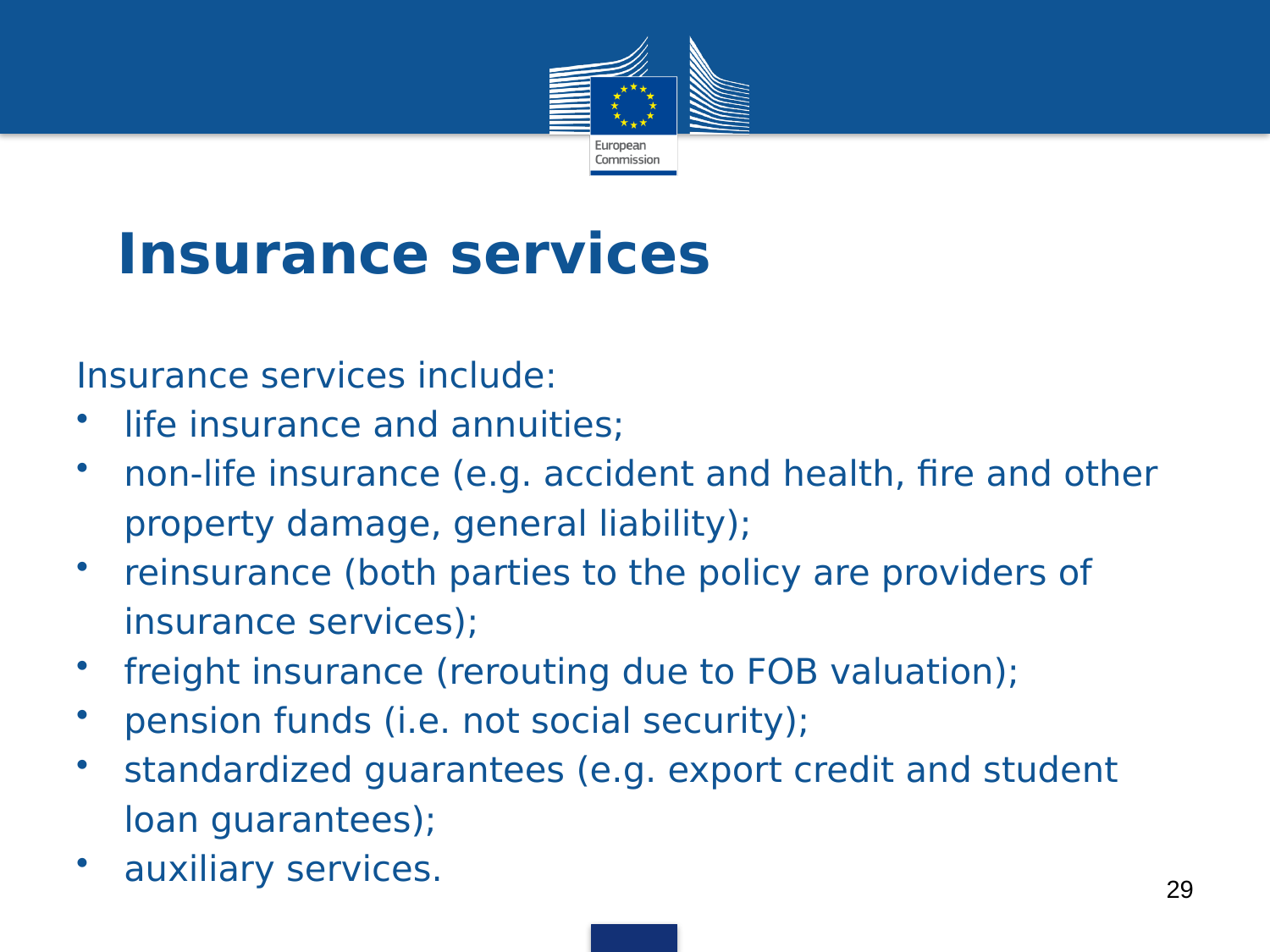

# Insurance services
Insurance services include:
life insurance and annuities;
non-life insurance (e.g. accident and health, fire and other
property damage, general liability);
reinsurance (both parties to the policy are providers of
insurance services);
freight insurance (rerouting due to FOB valuation);
pension funds (i.e. not social security);
standardized guarantees (e.g. export credit and student
loan guarantees);
auxiliary services.
29